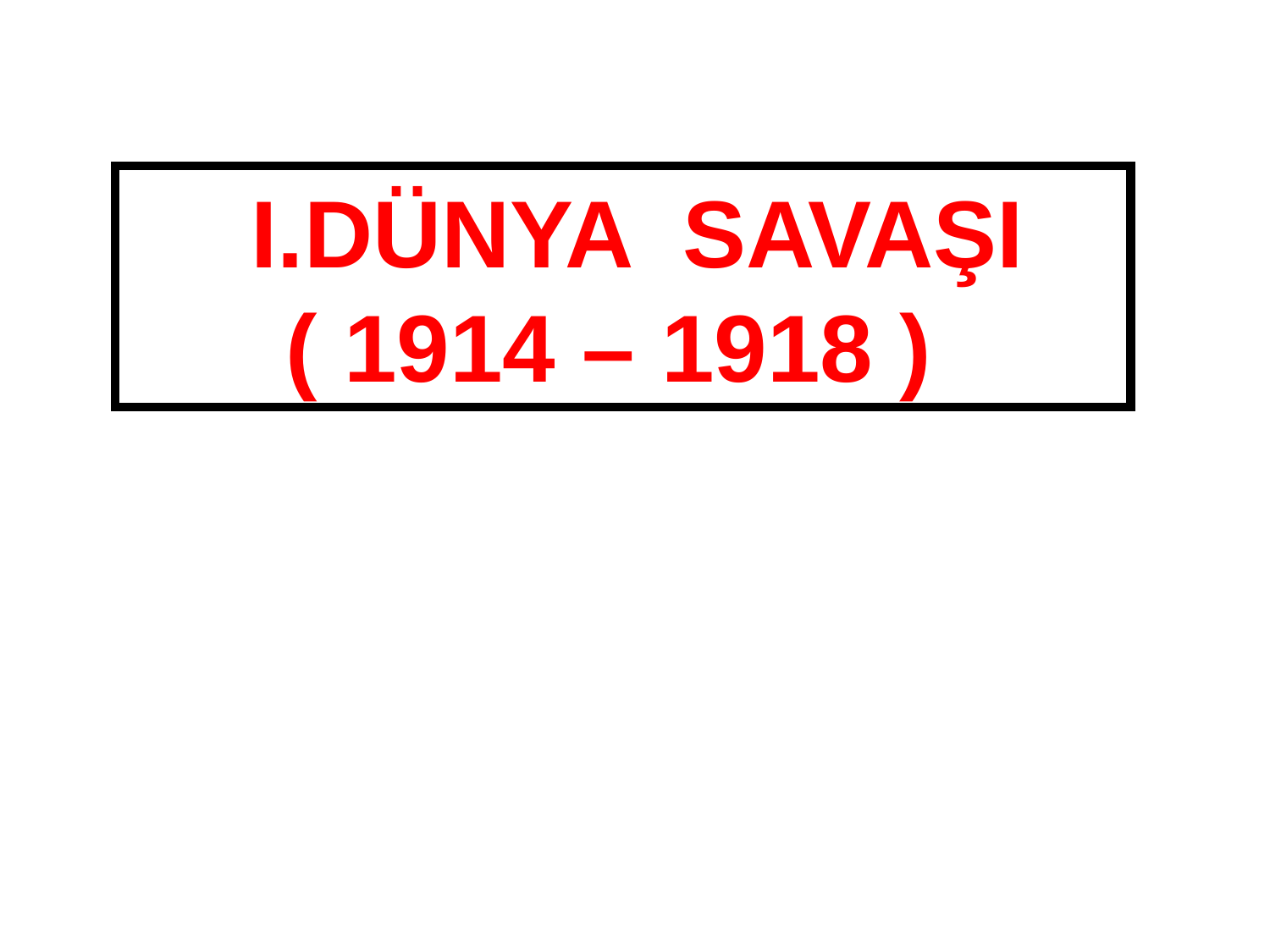

I.DÜNYA  SAVAŞI
      ( 1914 – 1918 )